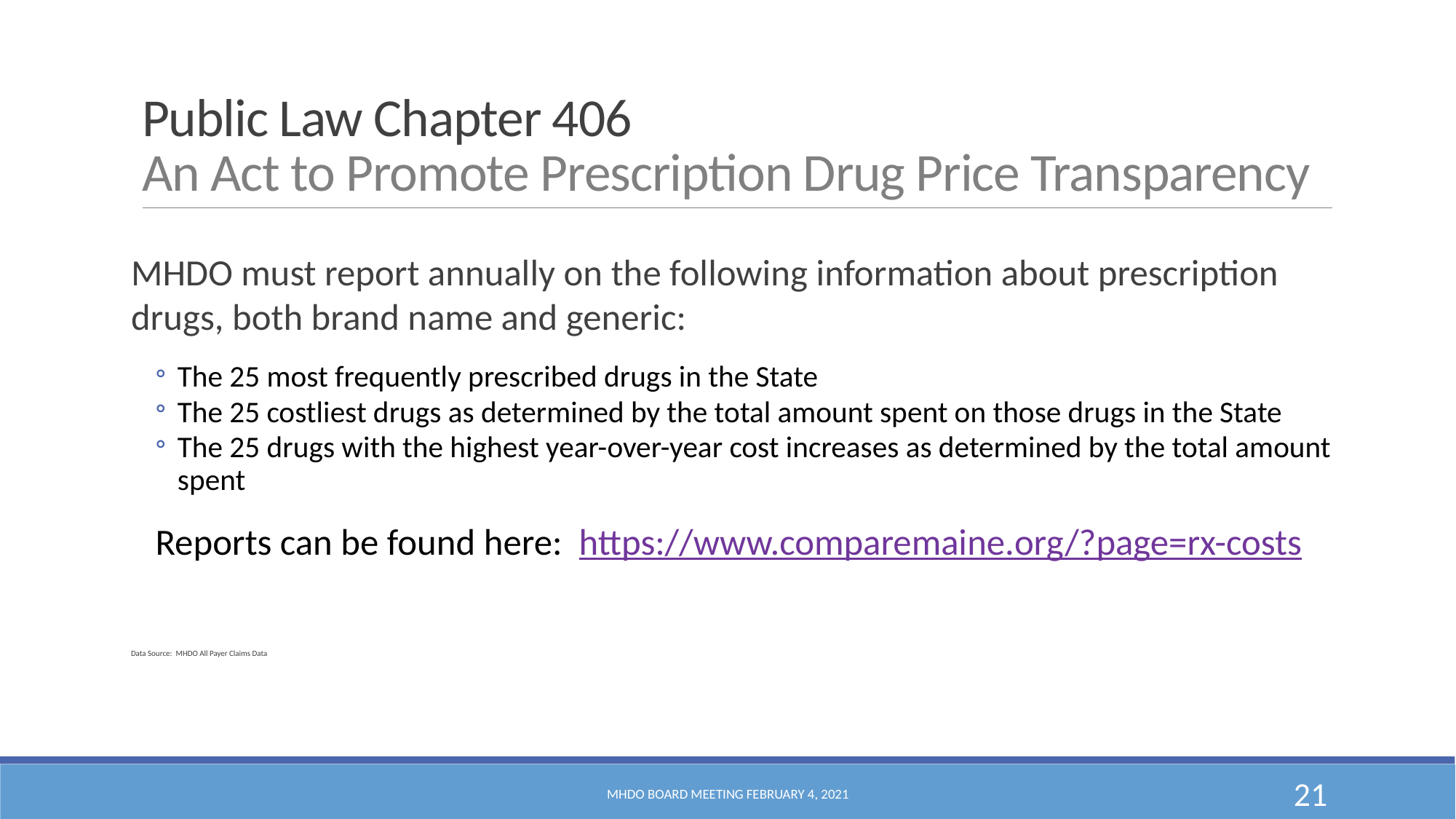

# Public Law Chapter 406 An Act to Promote Prescription Drug Price Transparency
MHDO must report annually on the following information about prescription drugs, both brand name and generic:

The 25 most frequently prescribed drugs in the State
The 25 costliest drugs as determined by the total amount spent on those drugs in the State
The 25 drugs with the highest year-over-year cost increases as determined by the total amount spent

Reports can be found here:  https://www.comparemaine.org/?page=rx-costs

Data Source:  MHDO All Payer Claims Data
MHDO Board Meeting February 4, 2021
21